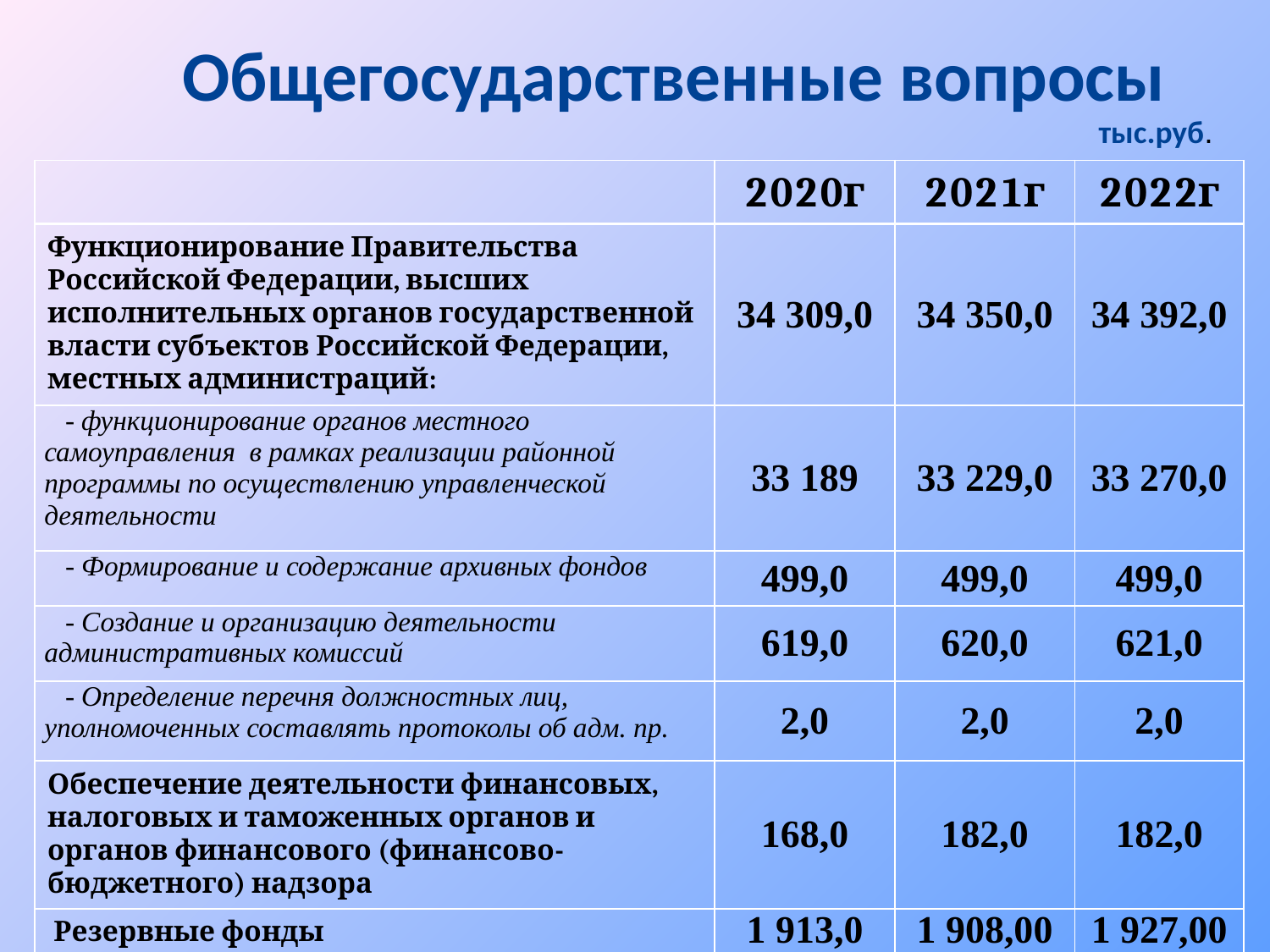

# Общегосударственные вопросы
тыс.руб.
|  | 2020г | 2021г | 2022г |
| --- | --- | --- | --- |
| Функционирование Правительства Российской Федерации, высших исполнительных органов государственной власти субъектов Российской Федерации, местных администраций: | 34 309,0 | 34 350,0 | 34 392,0 |
| - функционирование органов местного самоуправления в рамках реализации районной программы по осуществлению управленческой деятельности | 33 189 | 33 229,0 | 33 270,0 |
| - Формирование и содержание архивных фондов | 499,0 | 499,0 | 499,0 |
| - Создание и организацию деятельности административных комиссий | 619,0 | 620,0 | 621,0 |
| - Определение перечня должностных лиц, уполномоченных составлять протоколы об адм. пр. | 2,0 | 2,0 | 2,0 |
| Обеспечение деятельности финансовых, налоговых и таможенных органов и органов финансового (финансово-бюджетного) надзора | 168,0 | 182,0 | 182,0 |
| Резервные фонды | 1 913,0 | 1 908,00 | 1 927,00 |